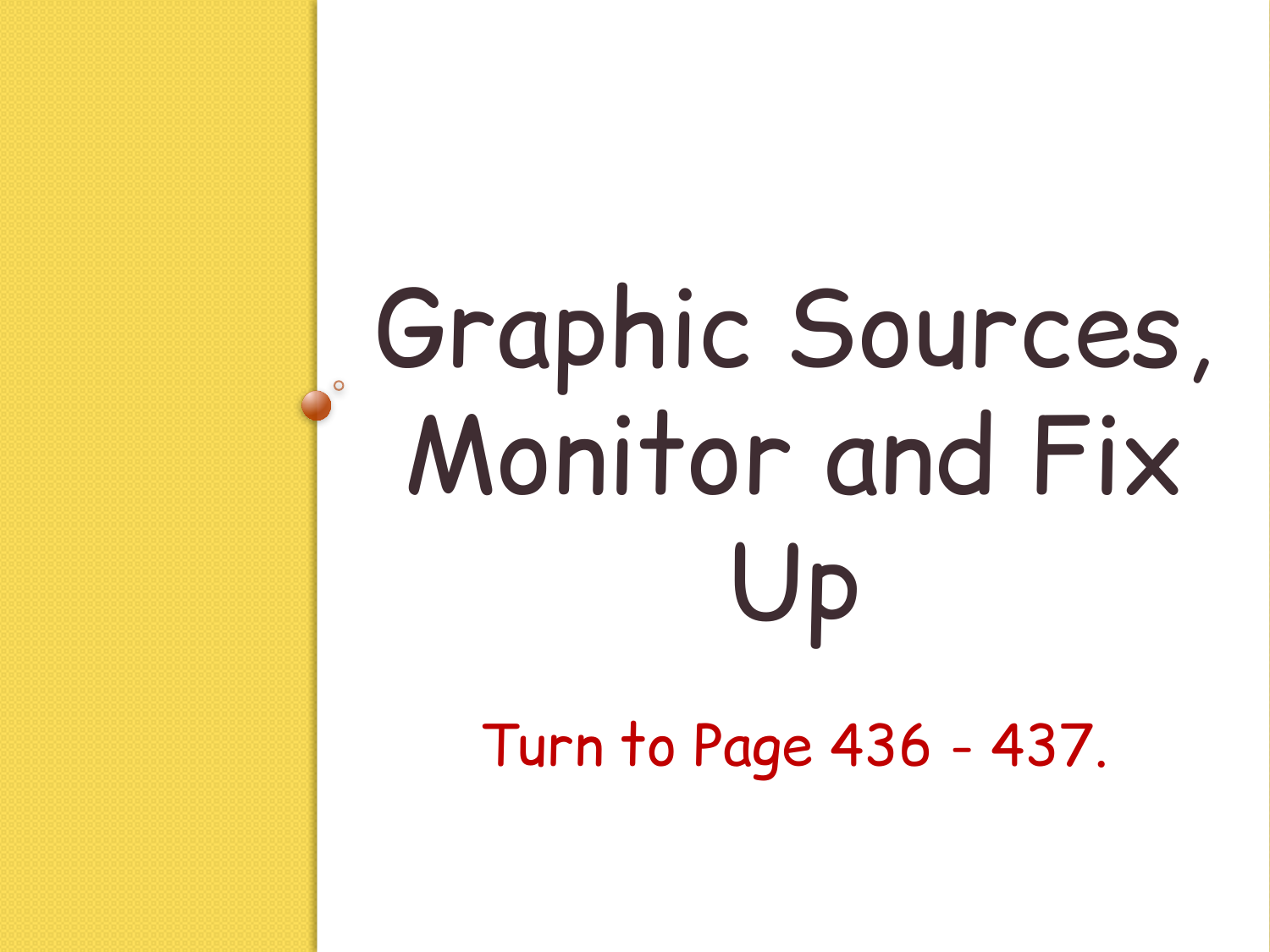

Graphic Sources, Monitor and Fix Up
Turn to Page 436 - 437.